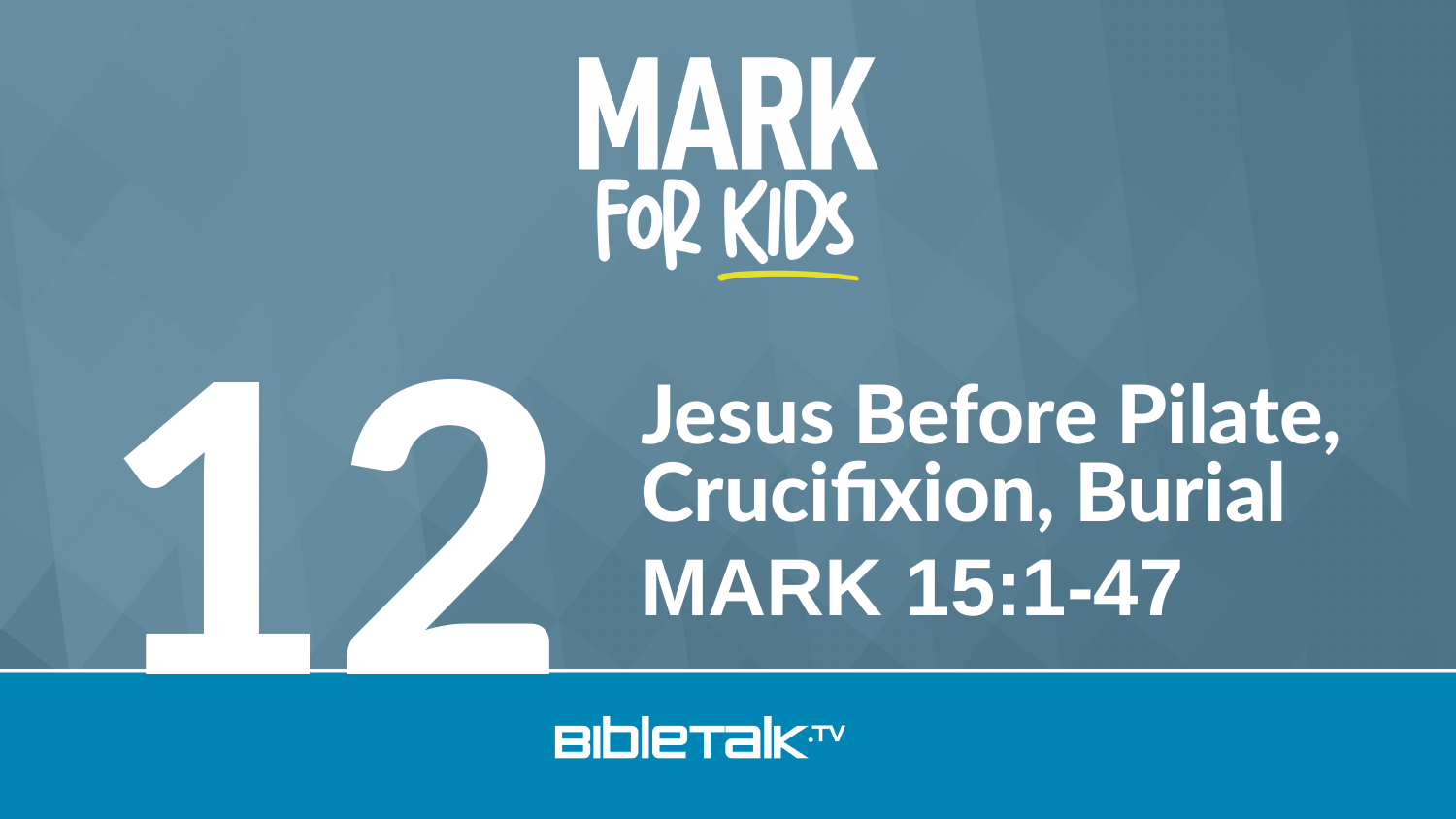

12
Jesus Before Pilate, Crucifixion, Burial
MARK 15:1-47